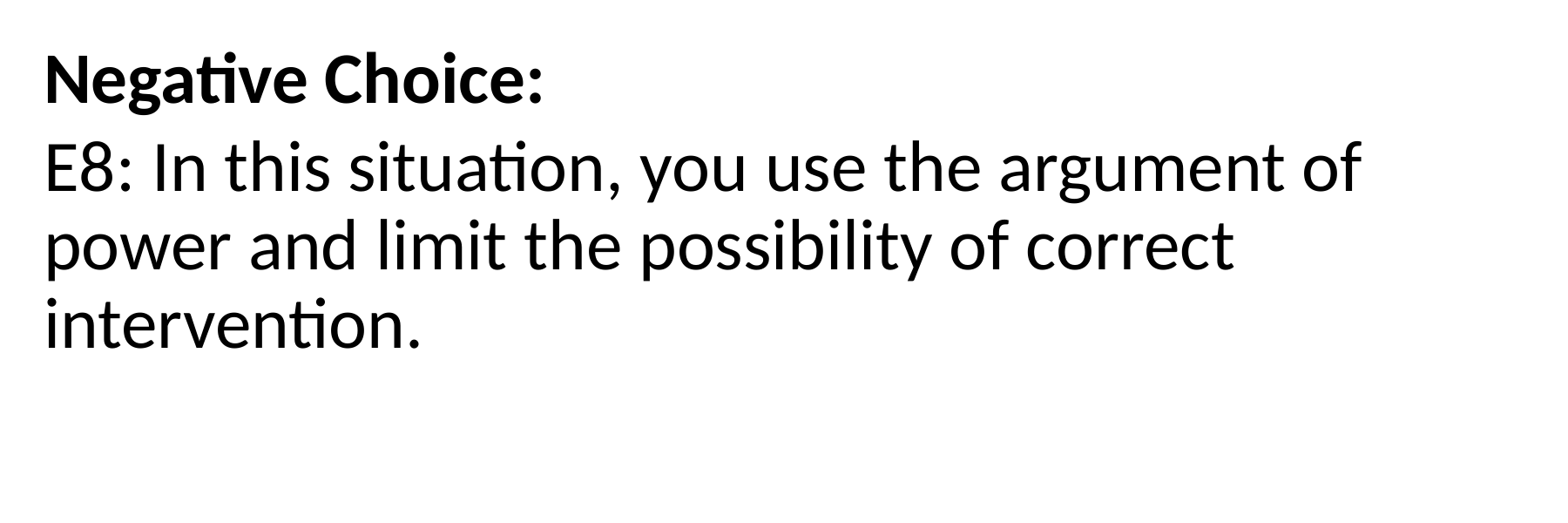

Negative Choice:
E8: In this situation, you use the argument of power and limit the possibility of correct intervention.